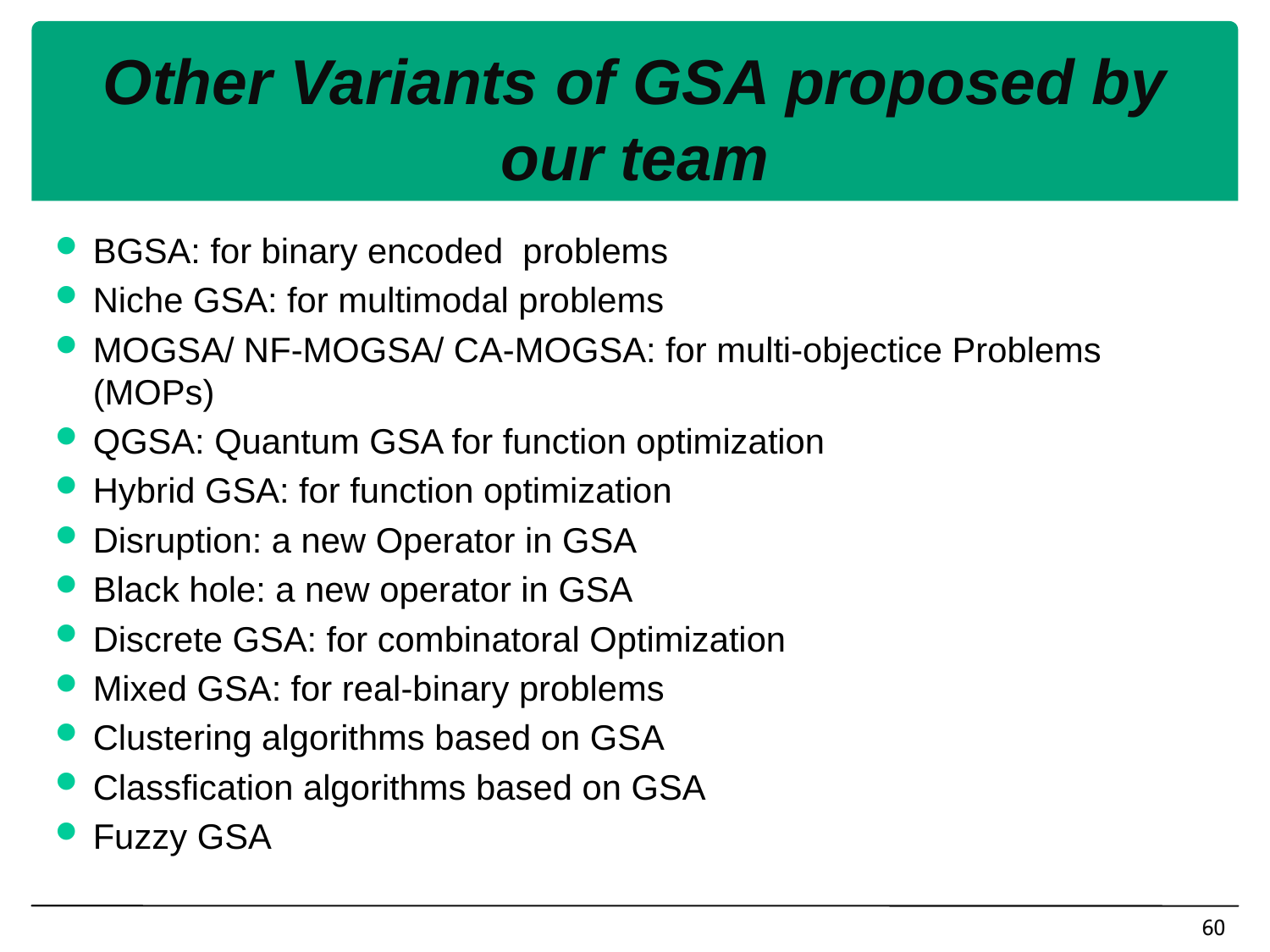

# Other Variants of GSA proposed by our team
BGSA: for binary encoded  problems
Niche GSA: for multimodal problems
MOGSA/ NF-MOGSA/ CA-MOGSA: for multi-objectice Problems (MOPs)
QGSA: Quantum GSA for function optimization
Hybrid GSA: for function optimization
Disruption: a new Operator in GSA
Black hole: a new operator in GSA
Discrete GSA: for combinatoral Optimization
Mixed GSA: for real-binary problems
Clustering algorithms based on GSA
Classfication algorithms based on GSA
Fuzzy GSA

60